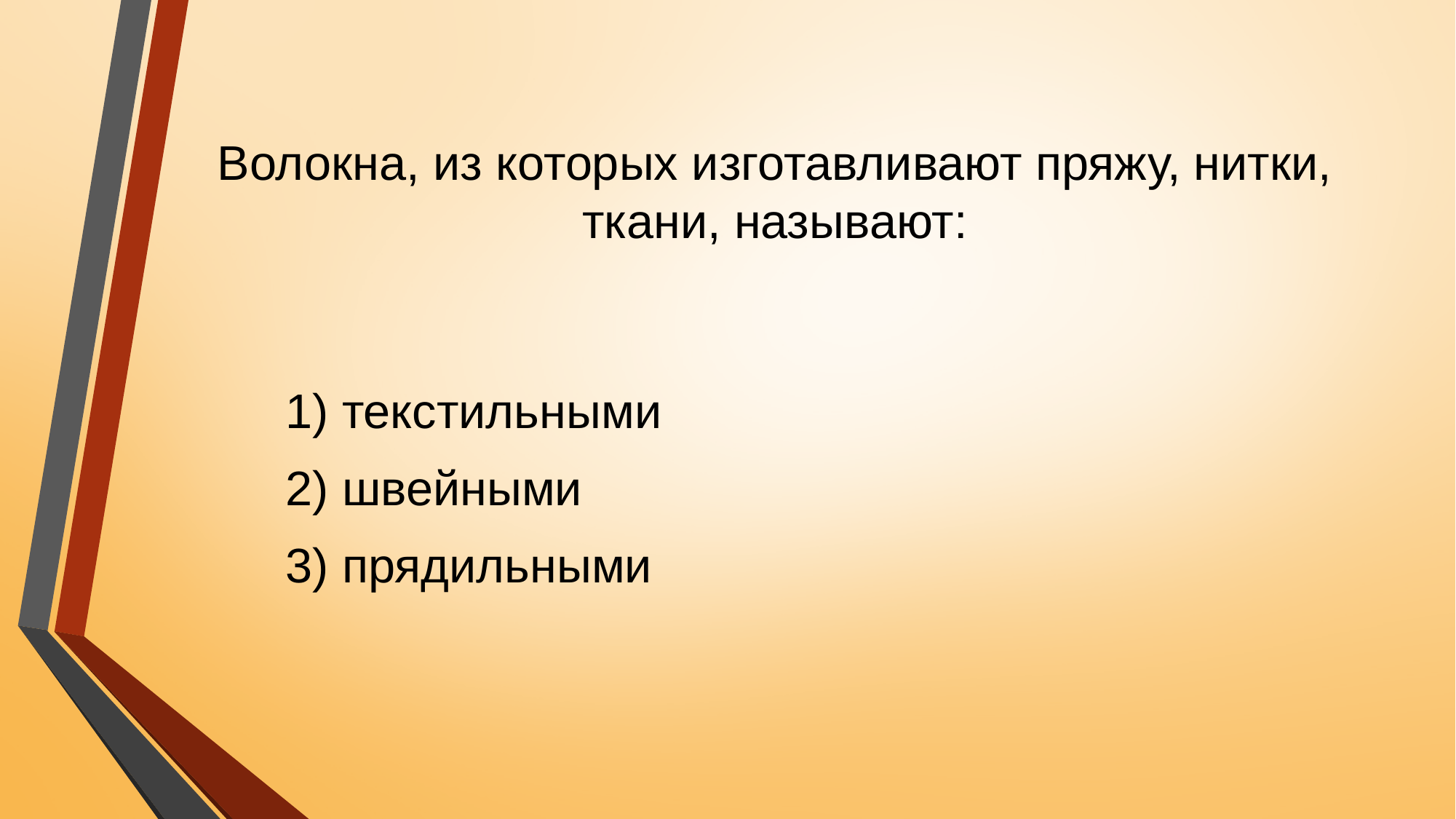

# Волокна, из которых изготавливают пряжу, нитки, ткани, называют:
1) текстильными
2) швейными
3) прядильными